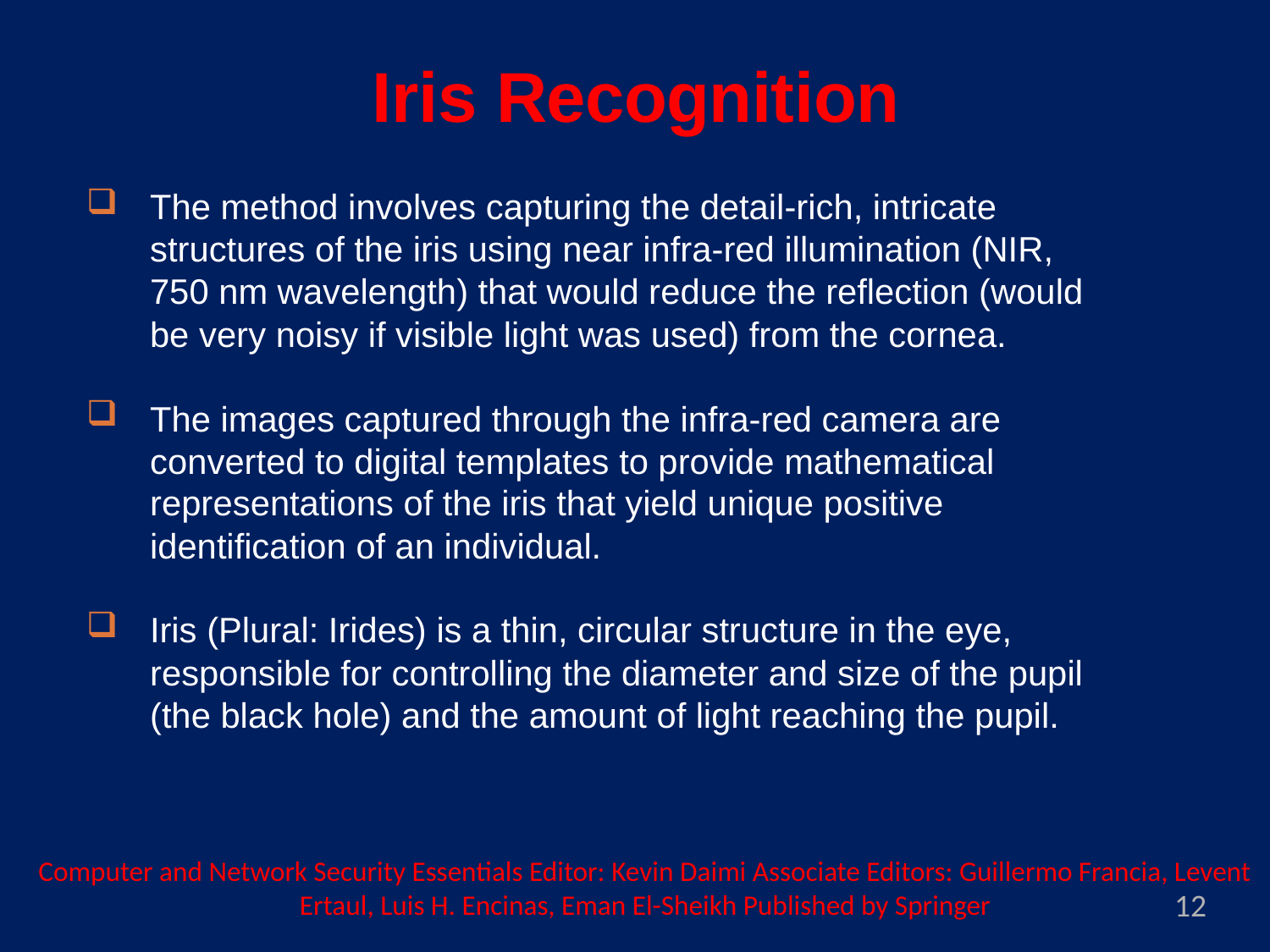

Iris Recognition
The method involves capturing the detail-rich, intricate structures of the iris using near infra-red illumination (NIR, 750 nm wavelength) that would reduce the reflection (would be very noisy if visible light was used) from the cornea.

The images captured through the infra-red camera are converted to digital templates to provide mathematical representations of the iris that yield unique positive identification of an individual.

Iris (Plural: Irides) is a thin, circular structure in the eye, responsible for controlling the diameter and size of the pupil (the black hole) and the amount of light reaching the pupil.
Computer and Network Security Essentials Editor: Kevin Daimi Associate Editors: Guillermo Francia, Levent Ertaul, Luis H. Encinas, Eman El-Sheikh Published by Springer
12